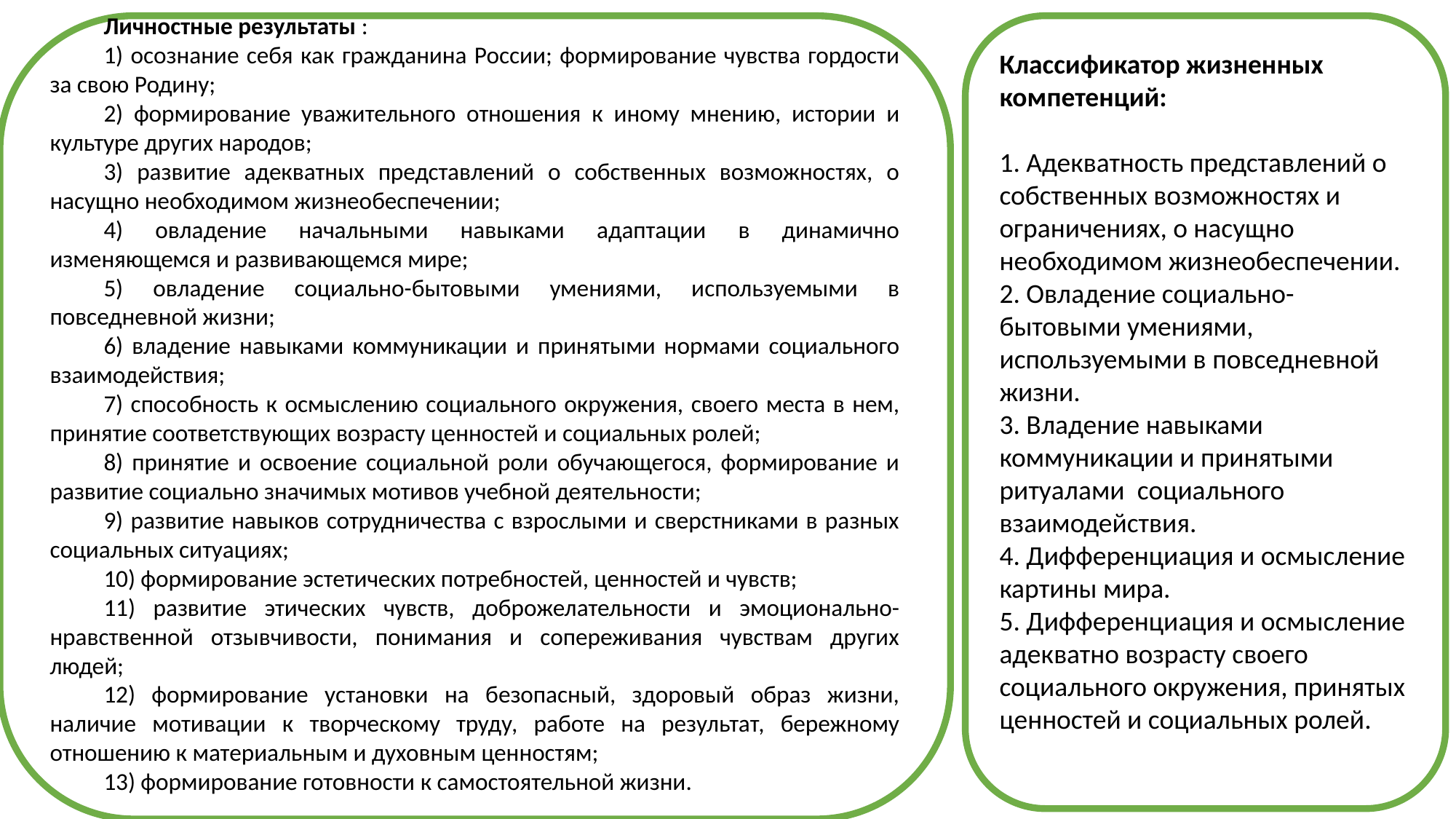

Классификатор жизненных компетенций:

1. Адекватность представлений о собственных возможностях и ограничениях, о насущно необходимом жизнеобеспечении.
2. Овладение социально-бытовыми умениями, используемыми в повседневной жизни.
3. Владение навыками коммуникации и принятыми ритуалами  социального взаимодействия.
4. Дифференциация и осмысление картины мира.
5. Дифференциация и осмысление адекватно возрасту своего социального окружения, принятых ценностей и социальных ролей.

Личностные результаты :
1) осознание себя как гражданина России; формирование чувства гордости за свою Родину;
2) формирование уважительного отношения к иному мнению, истории и культуре других народов;
3) развитие адекватных представлений о собственных возможностях, о насущно необходимом жизнеобеспечении;
4) овладение начальными навыками адаптации в динамично изменяющемся и развивающемся мире;
5) овладение социально-бытовыми умениями, используемыми в повседневной жизни;
6) владение навыками коммуникации и принятыми нормами социального взаимодействия;
7) способность к осмыслению социального окружения, своего места в нем, принятие соответствующих возрасту ценностей и социальных ролей;
8) принятие и освоение социальной роли обучающегося, формирование и развитие социально значимых мотивов учебной деятельности;
9) развитие навыков сотрудничества с взрослыми и сверстниками в разных социальных ситуациях;
10) формирование эстетических потребностей, ценностей и чувств;
11) развитие этических чувств, доброжелательности и эмоционально-нравственной отзывчивости, понимания и сопереживания чувствам других людей;
12) формирование установки на безопасный, здоровый образ жизни, наличие мотивации к творческому труду, работе на результат, бережному отношению к материальным и духовным ценностям;
13) формирование готовности к самостоятельной жизни.